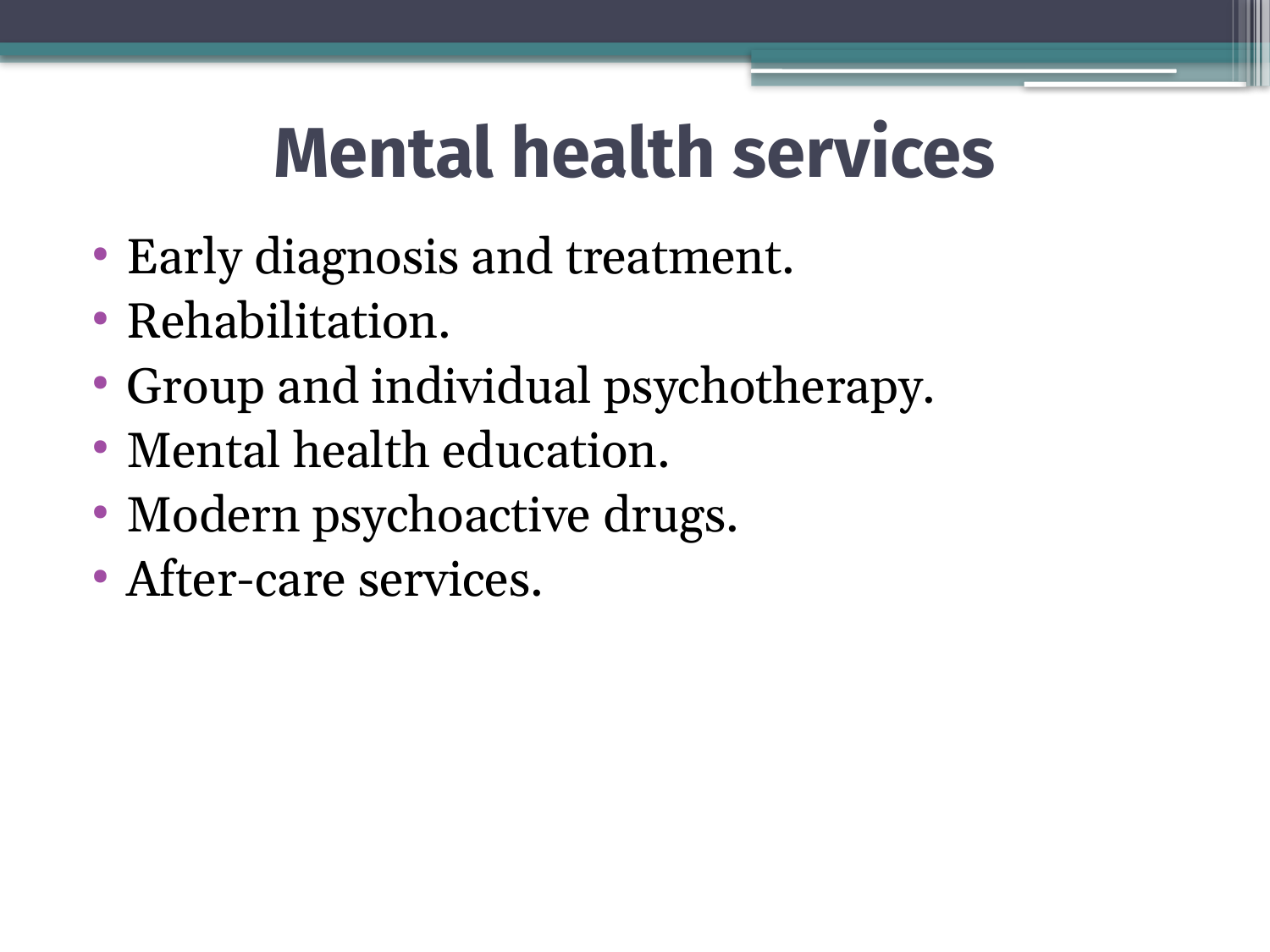

# Mental health services
Early diagnosis and treatment.
Rehabilitation.
Group and individual psychotherapy.
Mental health education.
Modern psychoactive drugs.
After-care services.